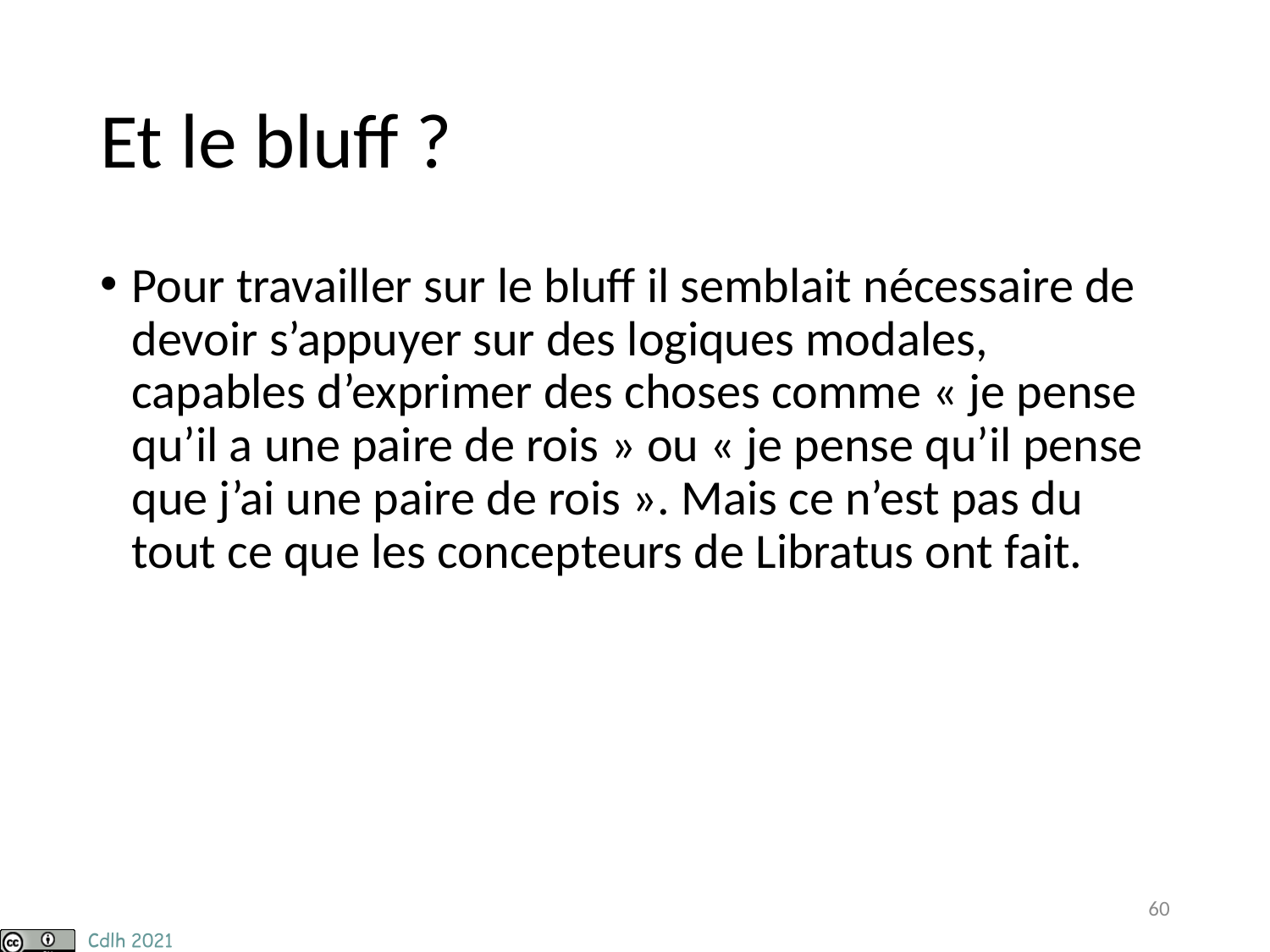

# Et le bluff ?
Pour travailler sur le bluff il semblait nécessaire de devoir s’appuyer sur des logiques modales, capables d’exprimer des choses comme « je pense qu’il a une paire de rois » ou « je pense qu’il pense que j’ai une paire de rois ». Mais ce n’est pas du tout ce que les concepteurs de Libratus ont fait.

60